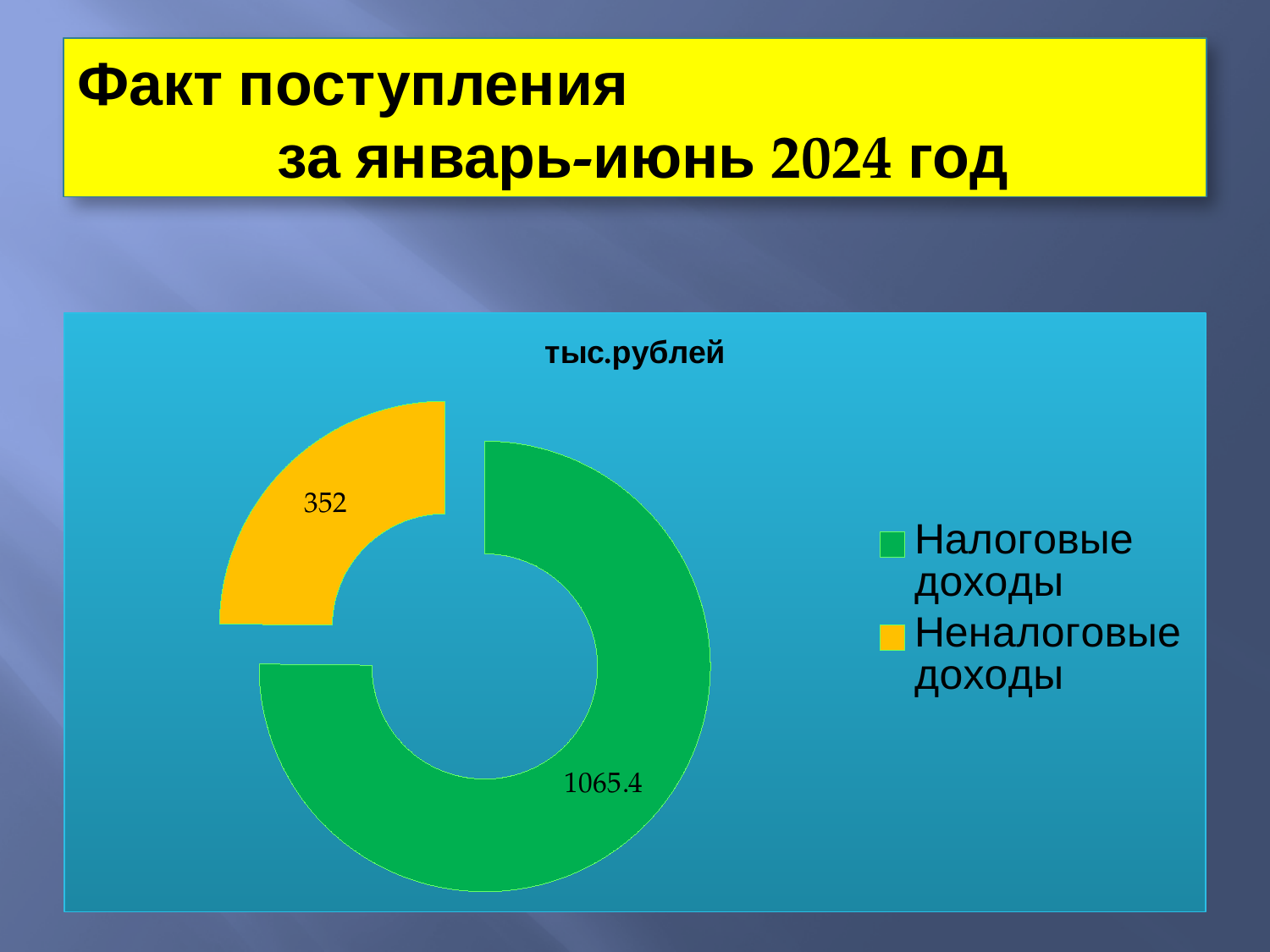

# Факт поступления                                       за январь-июнь 2024 год

### Chart: тыс.рублей

| Category | тыс.рублей |
|---|---|
| Налоговые доходы | 1065.4 |
| Неналоговые доходы | 352.0 |